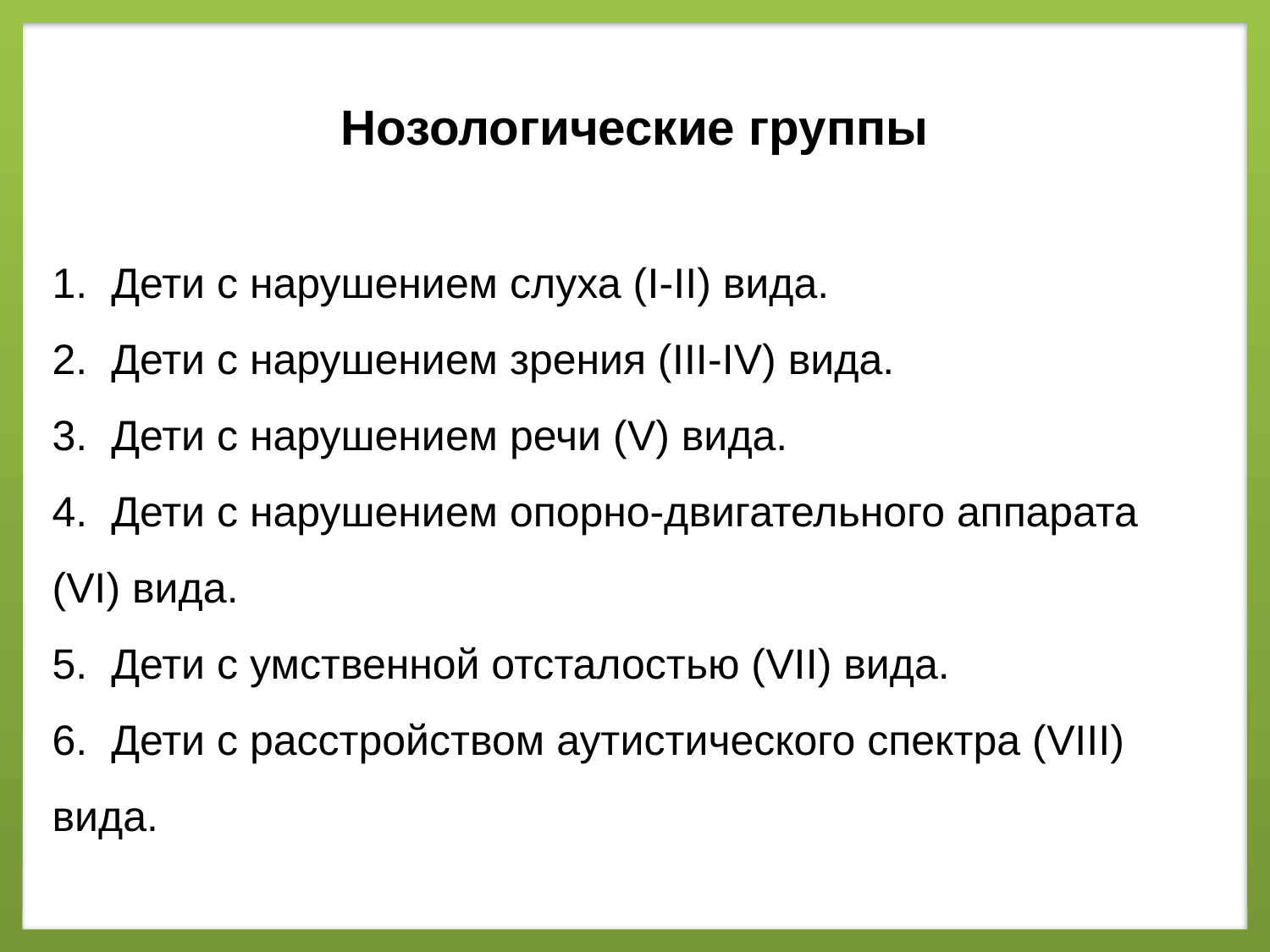

Нозологические группы

1.  Дети с нарушением слуха (I-II) вида.
2.  Дети с нарушением зрения (III-IV) вида.
3.  Дети с нарушением речи (V) вида.
4.  Дети с нарушением опорно-двигательного аппарата (VI) вида.
5.  Дети с умственной отсталостью (VII) вида.
6.  Дети с расстройством аутистического спектра (VIII) вида.